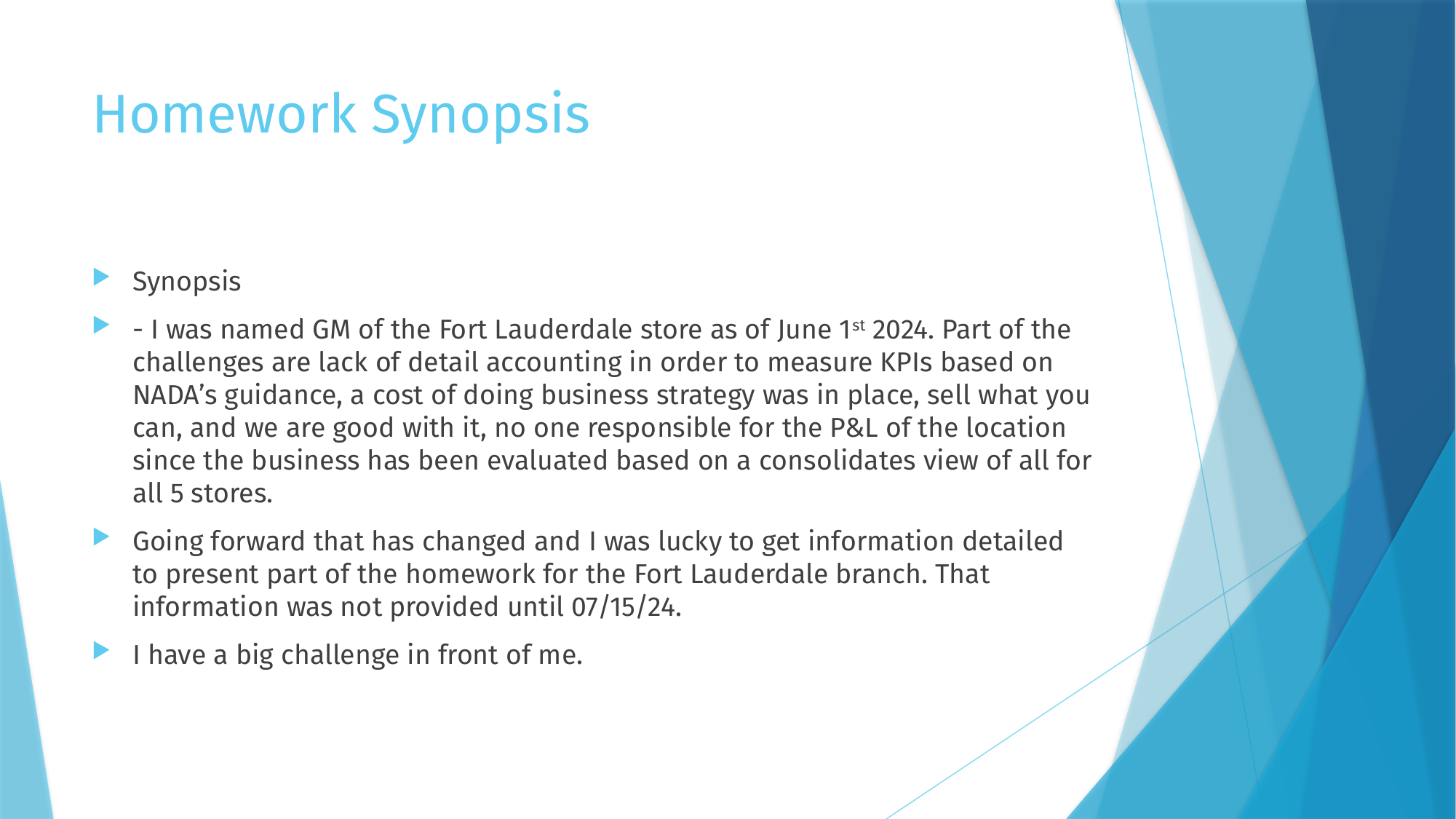

# Homework Synopsis
Synopsis
- I was named GM of the Fort Lauderdale store as of June 1st 2024. Part of the challenges are lack of detail accounting in order to measure KPIs based on NADA’s guidance, a cost of doing business strategy was in place, sell what you can, and we are good with it, no one responsible for the P&L of the location since the business has been evaluated based on a consolidates view of all for all 5 stores.
Going forward that has changed and I was lucky to get information detailed to present part of the homework for the Fort Lauderdale branch. That information was not provided until 07/15/24.
I have a big challenge in front of me.